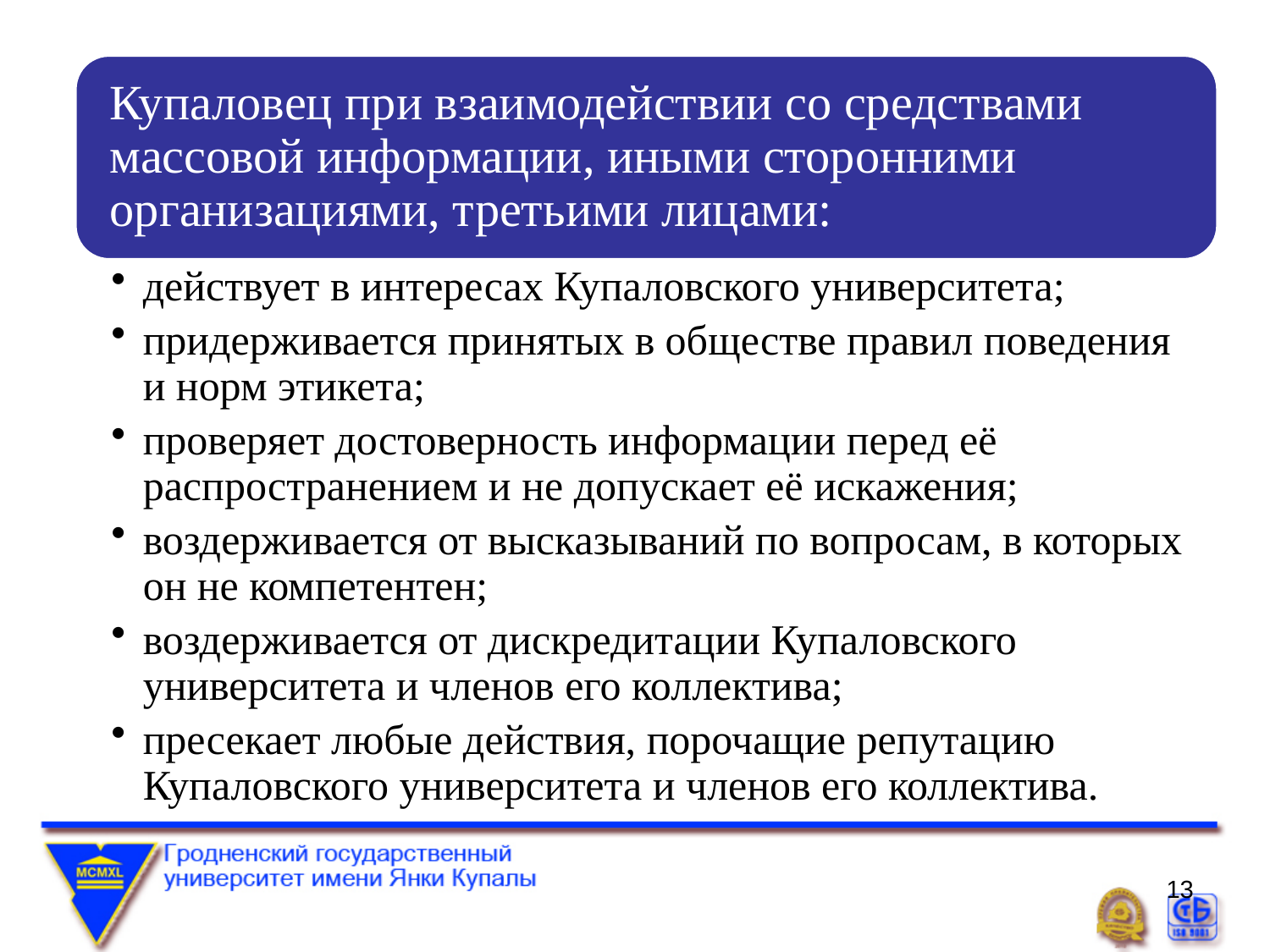

Купаловец при взаимодействии со средствами массовой информации, иными сторонними организациями, третьими лицами:
действует в интересах Купаловского университета;
придерживается принятых в обществе правил поведения и норм этикета;
проверяет достоверность информации перед её распространением и не допускает её искажения;
воздерживается от высказываний по вопросам, в которых он не компетентен;
воздерживается от дискредитации Купаловского университета и членов его коллектива;
пресекает любые действия, порочащие репутацию Купаловского университета и членов его коллектива.
13